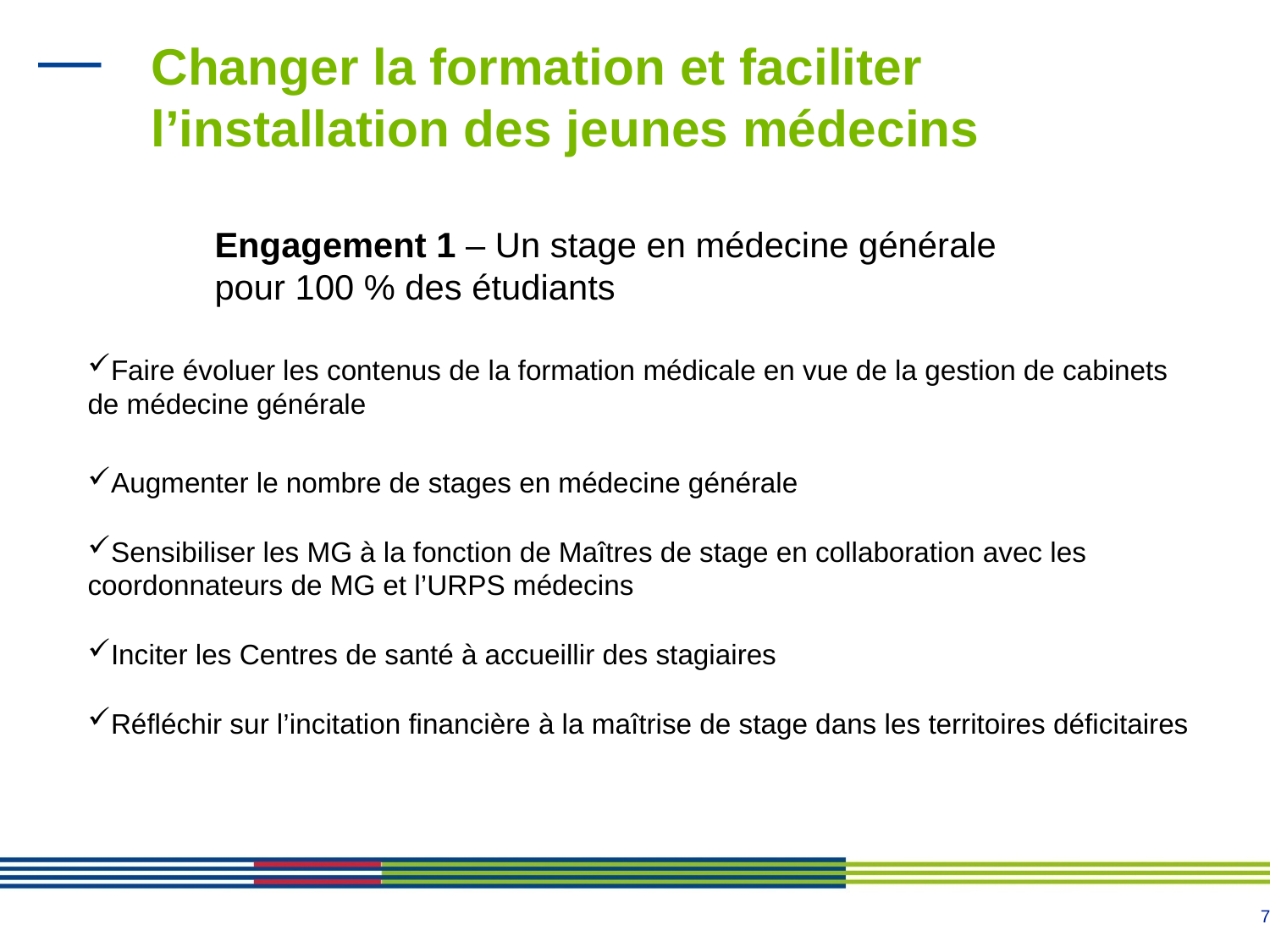

# Changer la formation et faciliter l’installation des jeunes médecins
	Engagement 1 – Un stage en médecine générale                         	pour 100 % des étudiants

Faire évoluer les contenus de la formation médicale en vue de la gestion de cabinets de médecine générale

Augmenter le nombre de stages en médecine générale

Sensibiliser les MG à la fonction de Maîtres de stage en collaboration avec les coordonnateurs de MG et l’URPS médecins

Inciter les Centres de santé à accueillir des stagiaires

Réfléchir sur l’incitation financière à la maîtrise de stage dans les territoires déficitaires